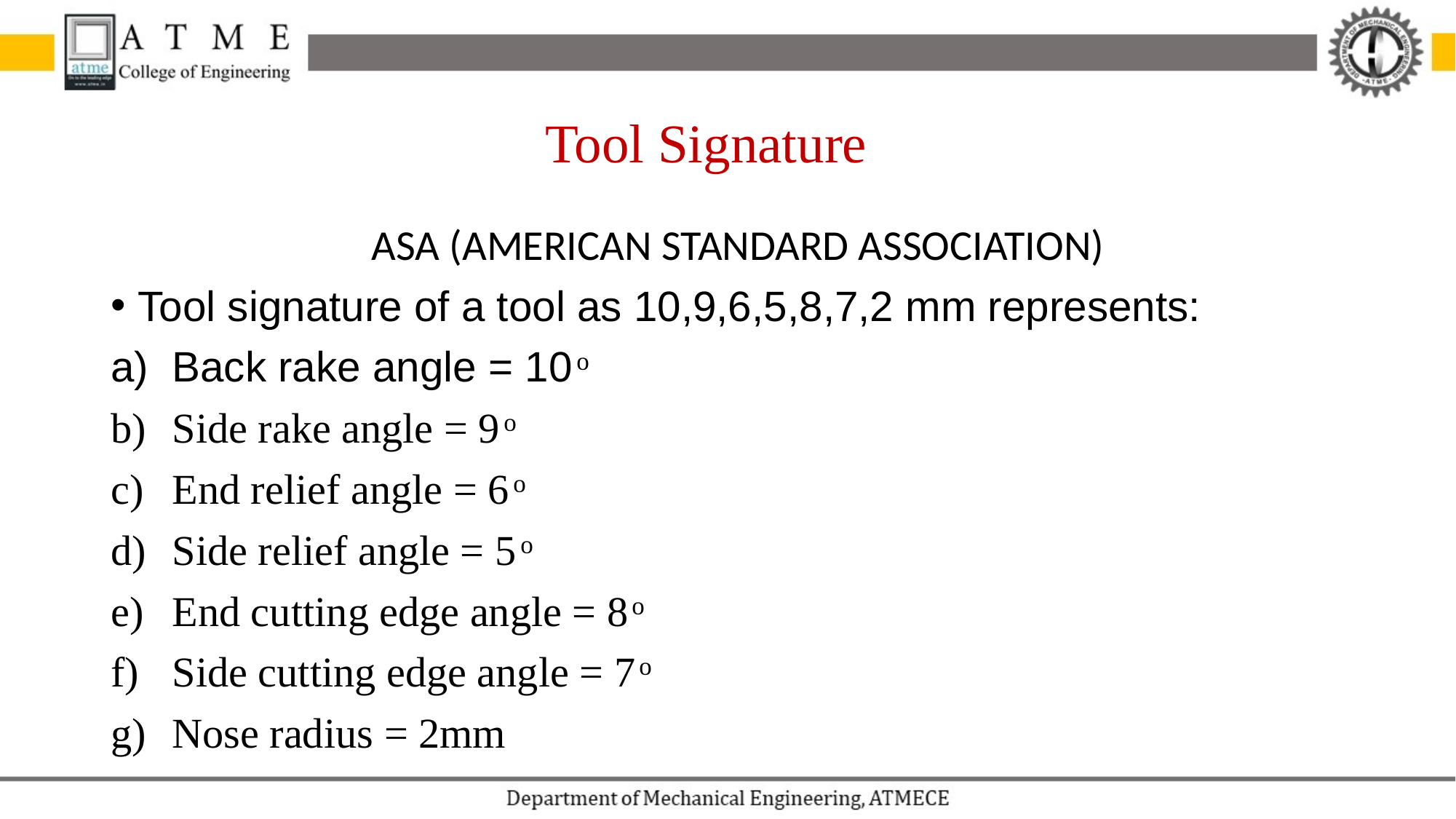

Tool Signature
ASA (AMERICAN STANDARD ASSOCIATION)
Tool signature of a tool as 10,9,6,5,8,7,2 mm represents:
Back rake angle = 10 ͦ
Side rake angle = 9 ͦ
End relief angle = 6 ͦ
Side relief angle = 5 ͦ
End cutting edge angle = 8 ͦ
Side cutting edge angle = 7 ͦ
Nose radius = 2mm